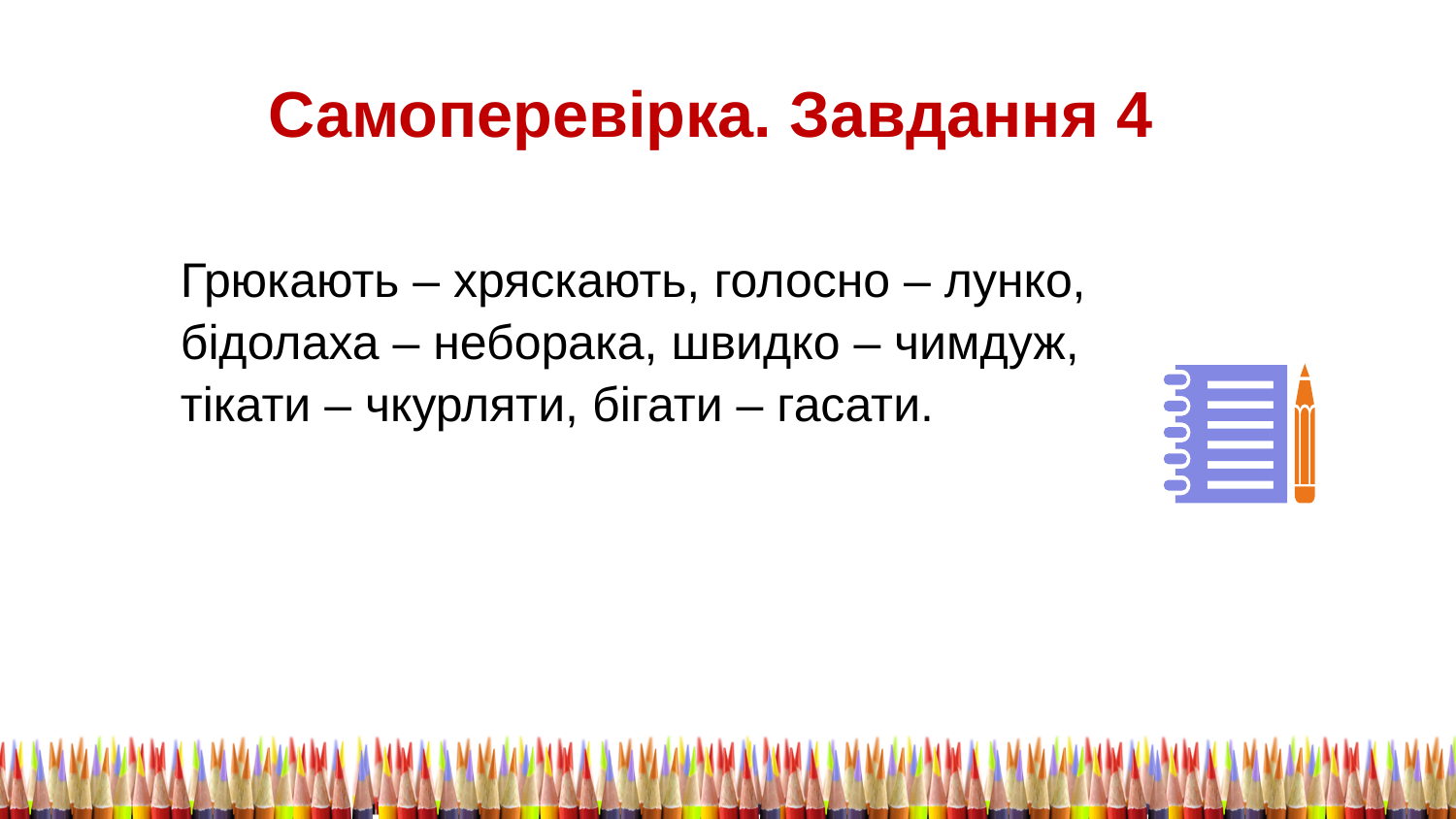

Самоперевірка. Завдання 4
Грюкають – хряскають, голосно – лунко, бідолаха – неборака, швидко – чимдуж, тікати – чкурляти, бігати – гасати.